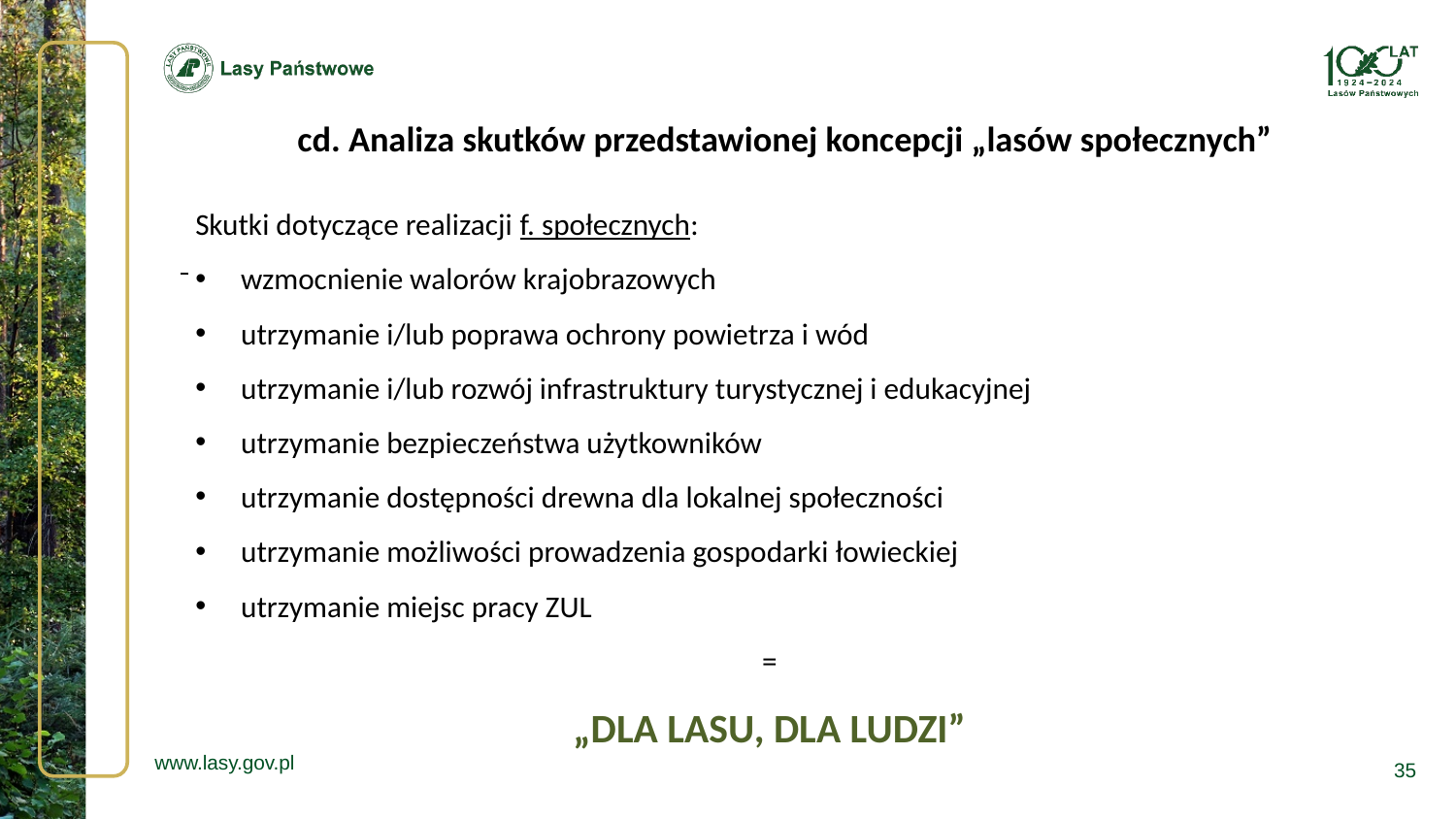

cd. Analiza skutków przedstawionej koncepcji „lasów społecznych”
Skutki dotyczące realizacji f. społecznych:
wzmocnienie walorów krajobrazowych
utrzymanie i/lub poprawa ochrony powietrza i wód
utrzymanie i/lub rozwój infrastruktury turystycznej i edukacyjnej
utrzymanie bezpieczeństwa użytkowników
utrzymanie dostępności drewna dla lokalnej społeczności
utrzymanie możliwości prowadzenia gospodarki łowieckiej
utrzymanie miejsc pracy ZUL
=
„DLA LASU, DLA LUDZI”